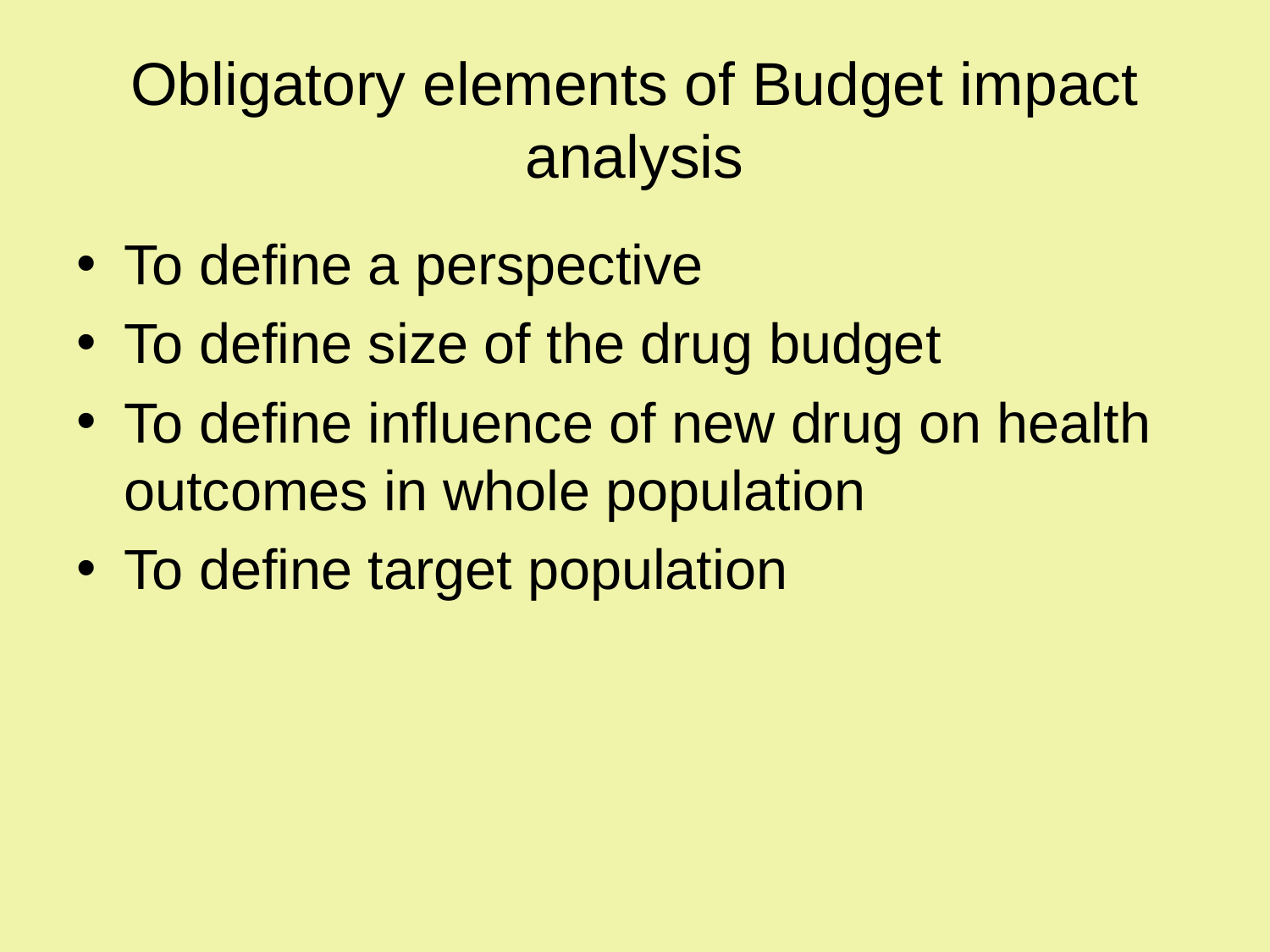

# Obligatory elements of Budget impact analysis
To define a perspective
To define size of the drug budget
To define influence of new drug on health outcomes in whole population
To define target population